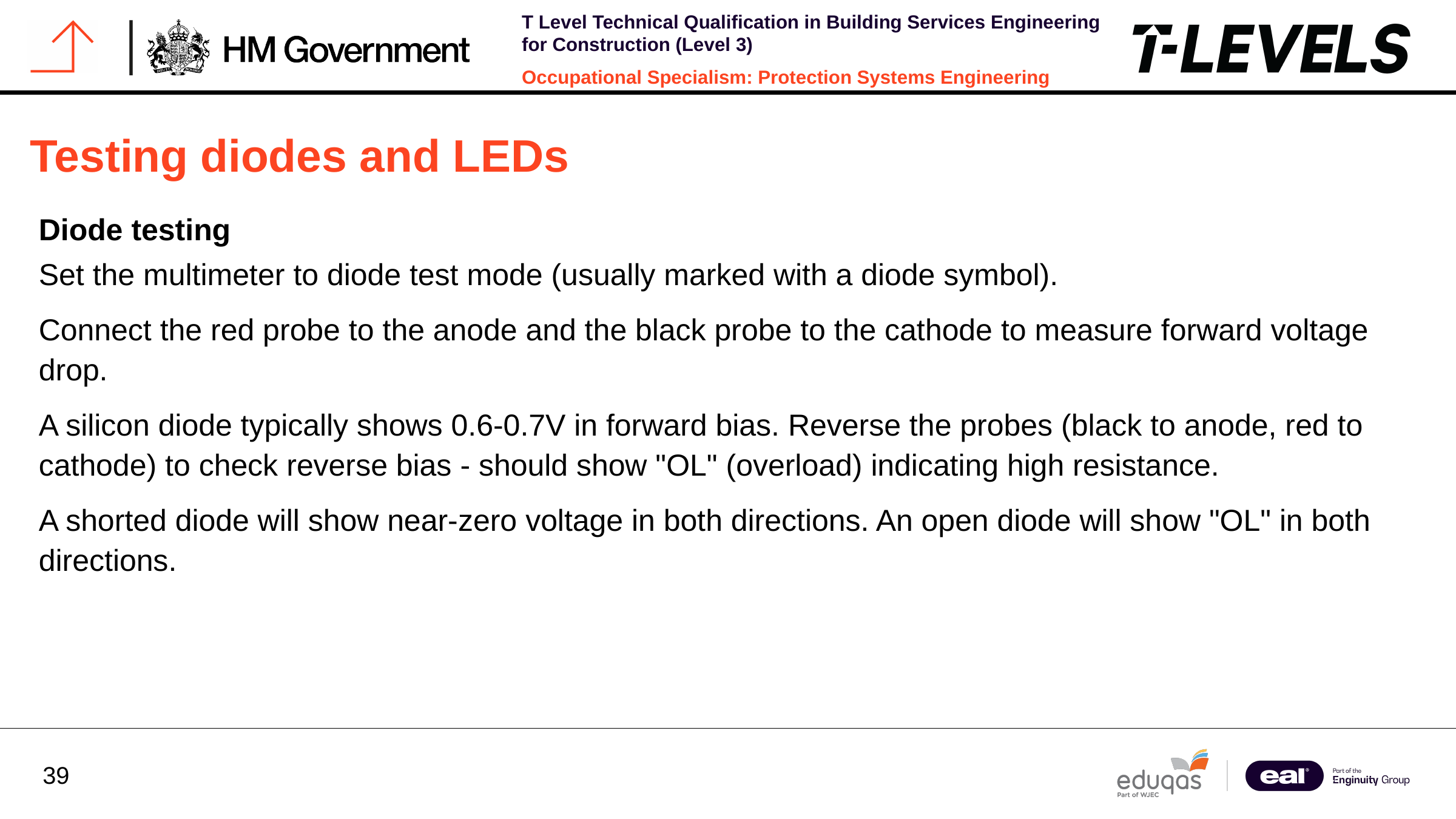

Testing diodes and LEDs

Diode testing
Set the multimeter to diode test mode (usually marked with a diode symbol).
Connect the red probe to the anode and the black probe to the cathode to measure forward voltage drop.
A silicon diode typically shows 0.6-0.7V in forward bias. Reverse the probes (black to anode, red to cathode) to check reverse bias - should show "OL" (overload) indicating high resistance.
A shorted diode will show near-zero voltage in both directions. An open diode will show "OL" in both directions.